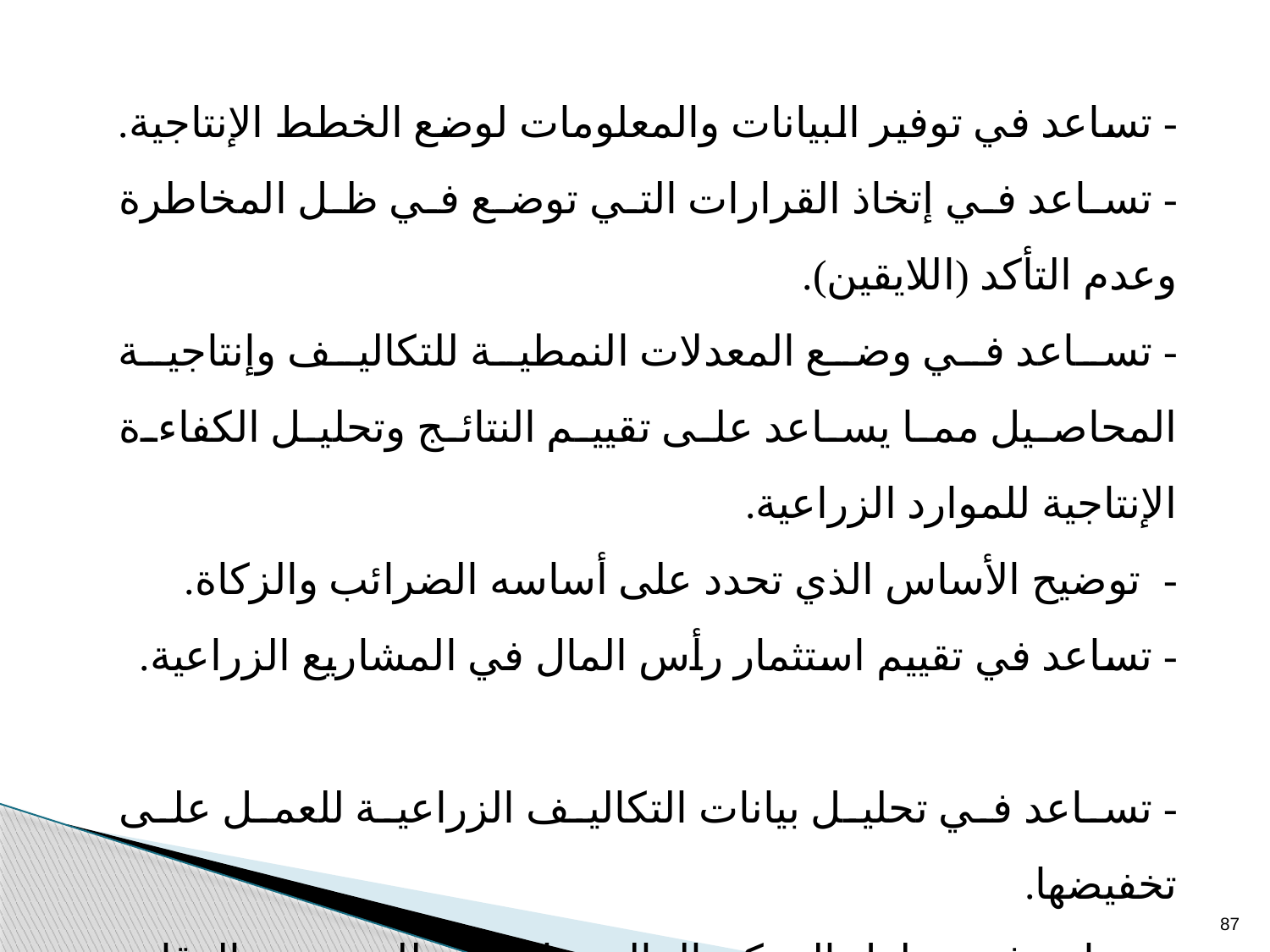

- تساعد في توفير البيانات والمعلومات لوضع الخطط الإنتاجية.
- تساعد في إتخاذ القرارات التي توضع في ظل المخاطرة وعدم التأكد (اللايقين).
- تساعد في وضع المعدلات النمطية للتكاليف وإنتاجية المحاصيل مما يساعد على تقييم النتائج وتحليل الكفاءة الإنتاجية للموارد الزراعية.
-  توضيح الأساس الذي تحدد على أساسه الضرائب والزكاة.
- تساعد في تقييم استثمار رأس المال في المشاريع الزراعية.
- تساعد في تحليل بيانات التكاليف الزراعية للعمل على تخفيضها.
- تساعد في تحليل المركز المالي والإداري للمزرعة والرقابة المزرعية حتى يمكن تجنب الانحرافات المالية.
87